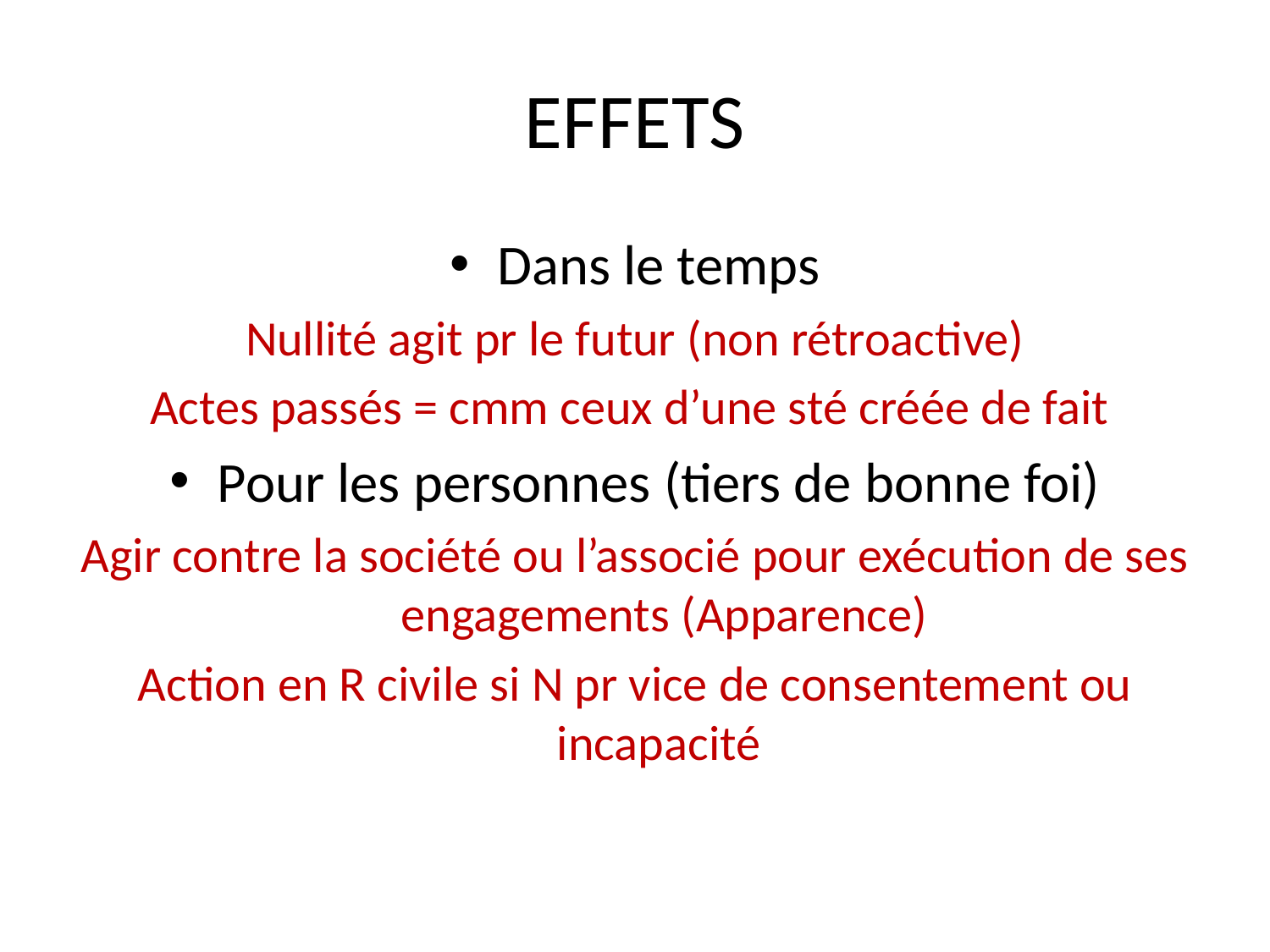

# EFFETS
Dans le temps
Nullité agit pr le futur (non rétroactive)
Actes passés = cmm ceux d’une sté créée de fait
Pour les personnes (tiers de bonne foi)
Agir contre la société ou l’associé pour exécution de ses  engagements (Apparence)
Action en R civile si N pr vice de consentement ou incapacité